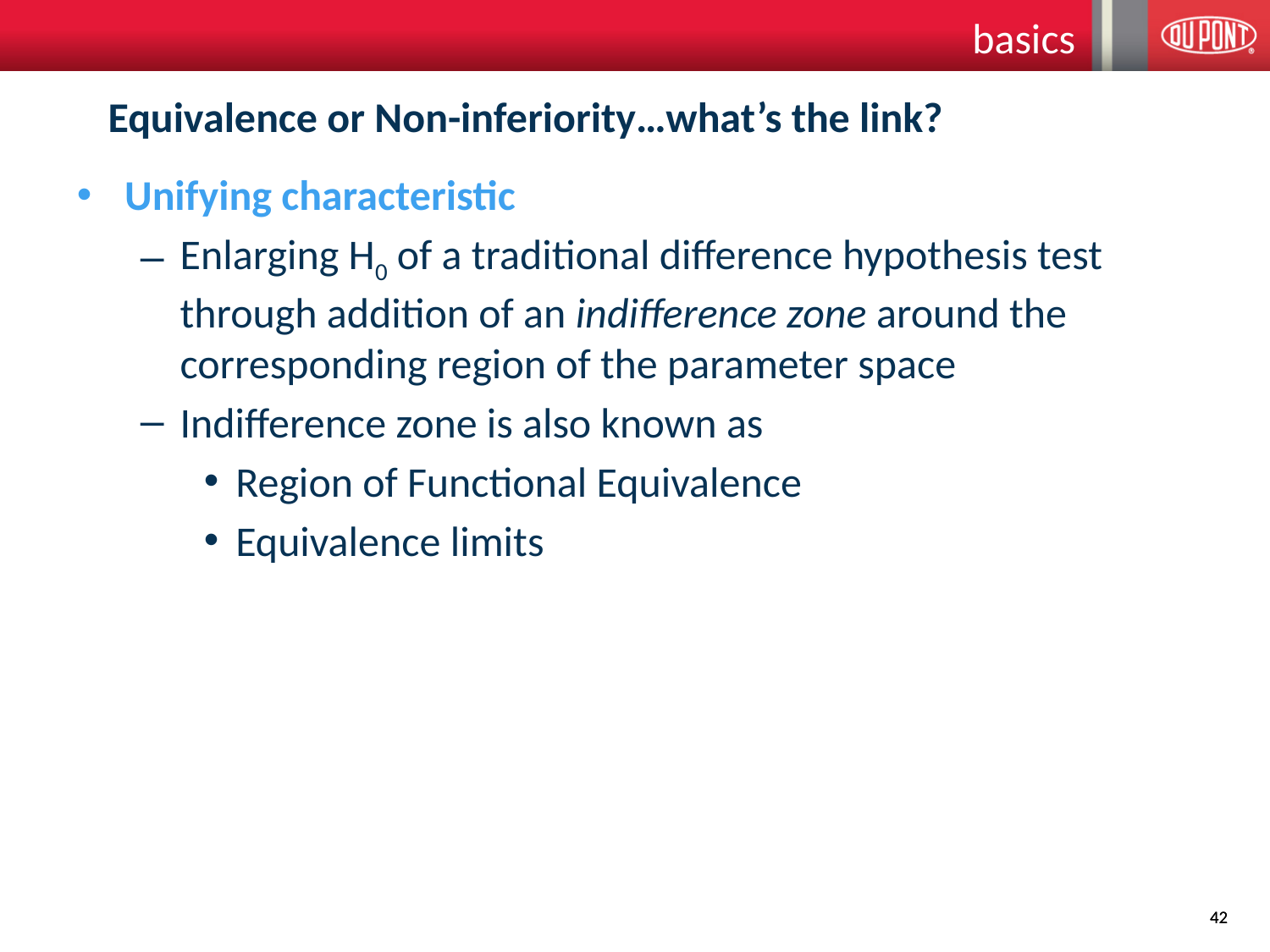

basics
# Equivalence or Non-inferiority…what’s the link?
Unifying characteristic
Enlarging H0 of a traditional difference hypothesis test through addition of an indifference zone around the corresponding region of the parameter space
Indifference zone is also known as
Region of Functional Equivalence
Equivalence limits